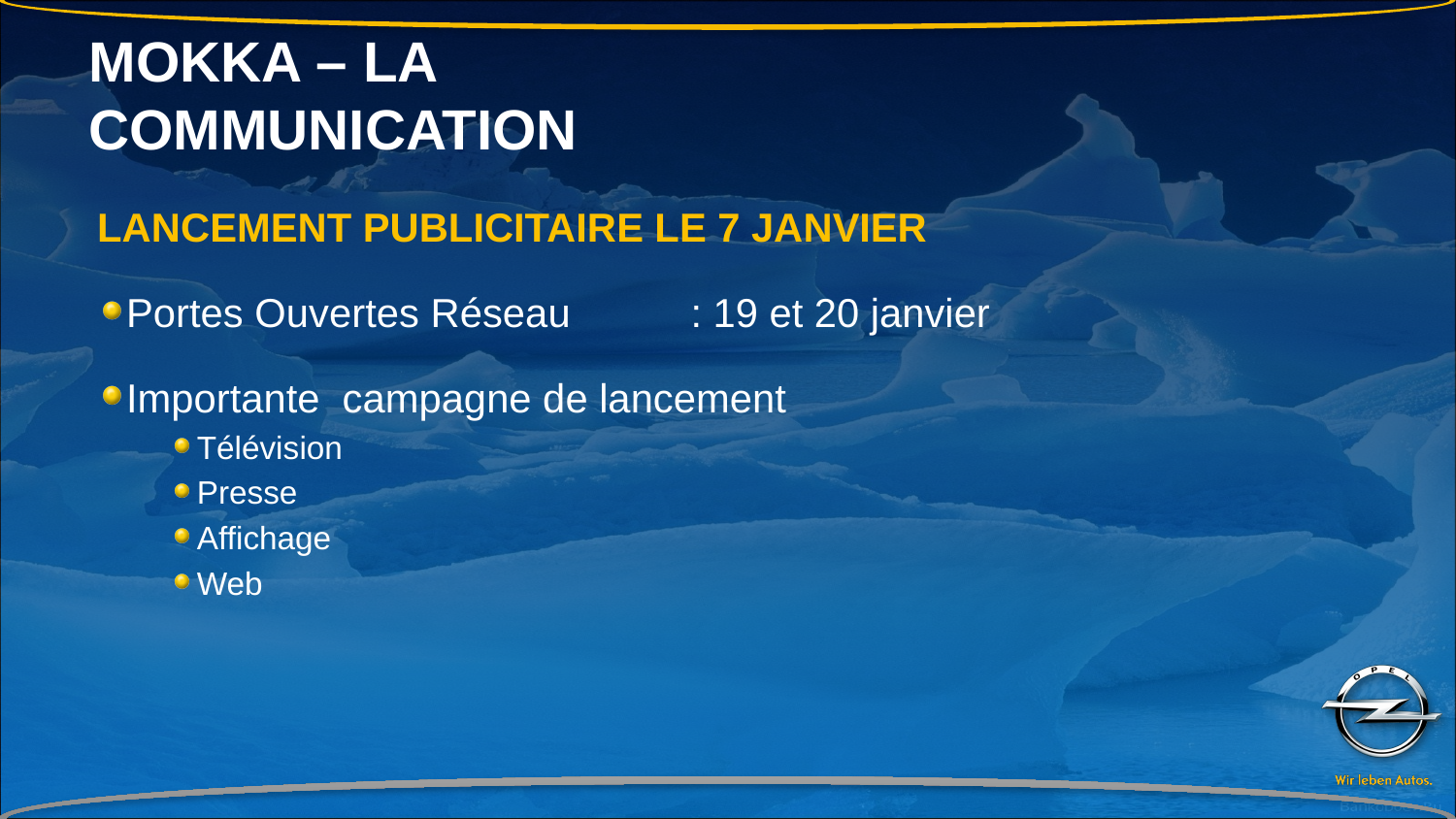

MOKKA – LA COMMUNICATION
LANCEMENT PUBLICITAIRE LE 7 JANVIER
Portes Ouvertes Réseau	 : 19 et 20 janvier
Importante  campagne de lancement
Télévision
Presse
Affichage
Web